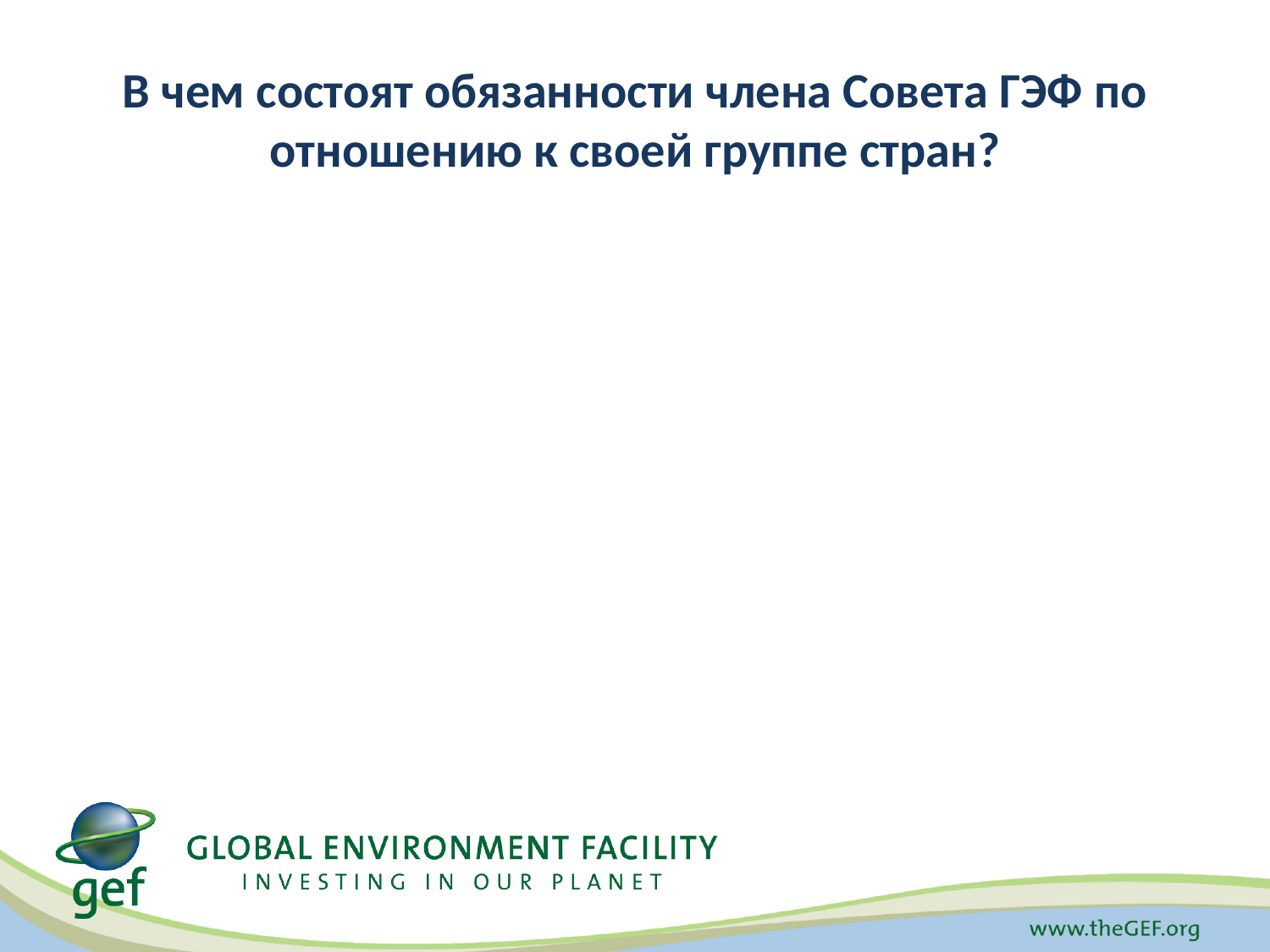

# В чем состоят обязанности члена Совета ГЭФ по отношению к своей группе стран?